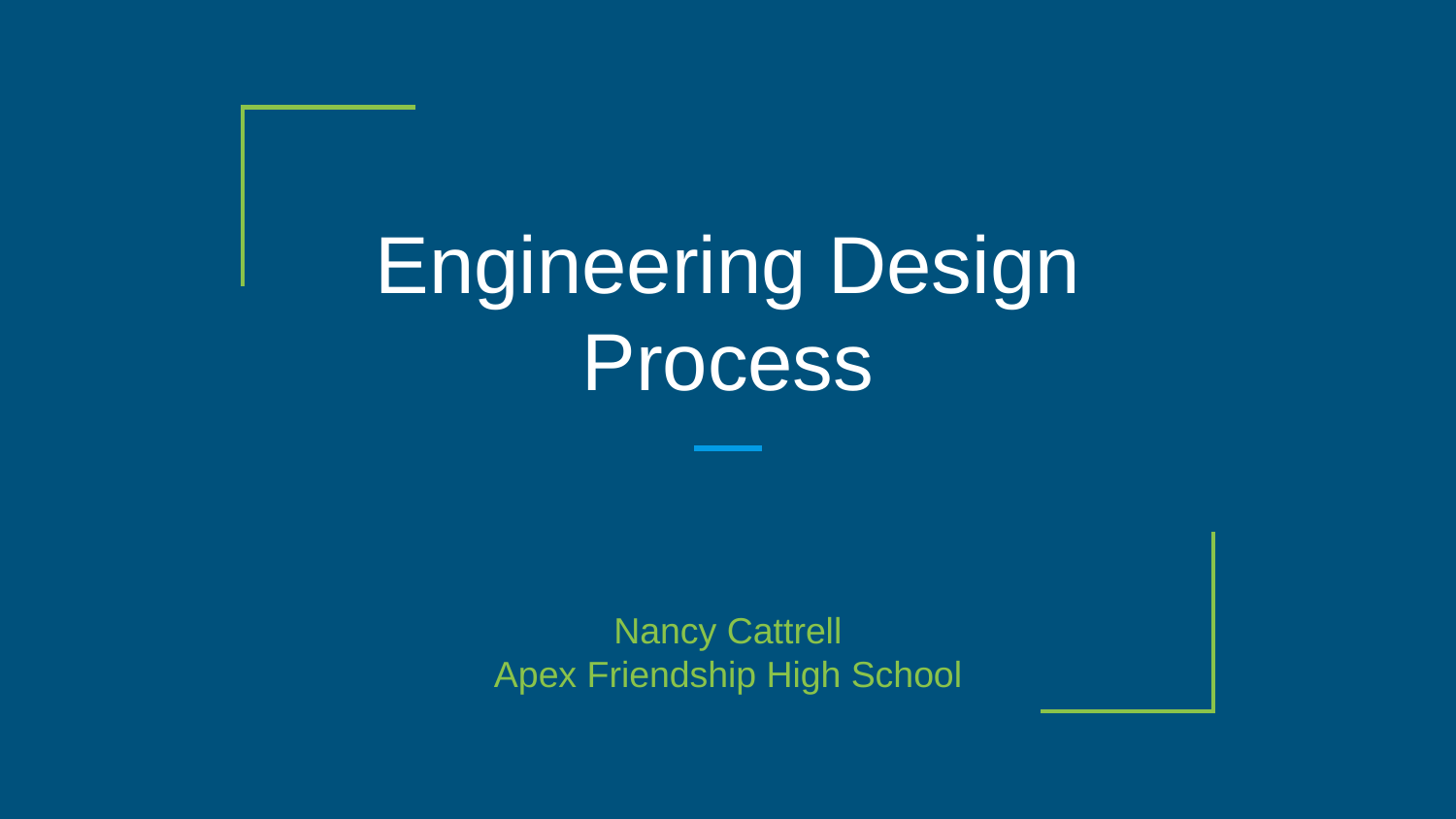

# Engineering Design Process
Nancy Cattrell
Apex Friendship High School